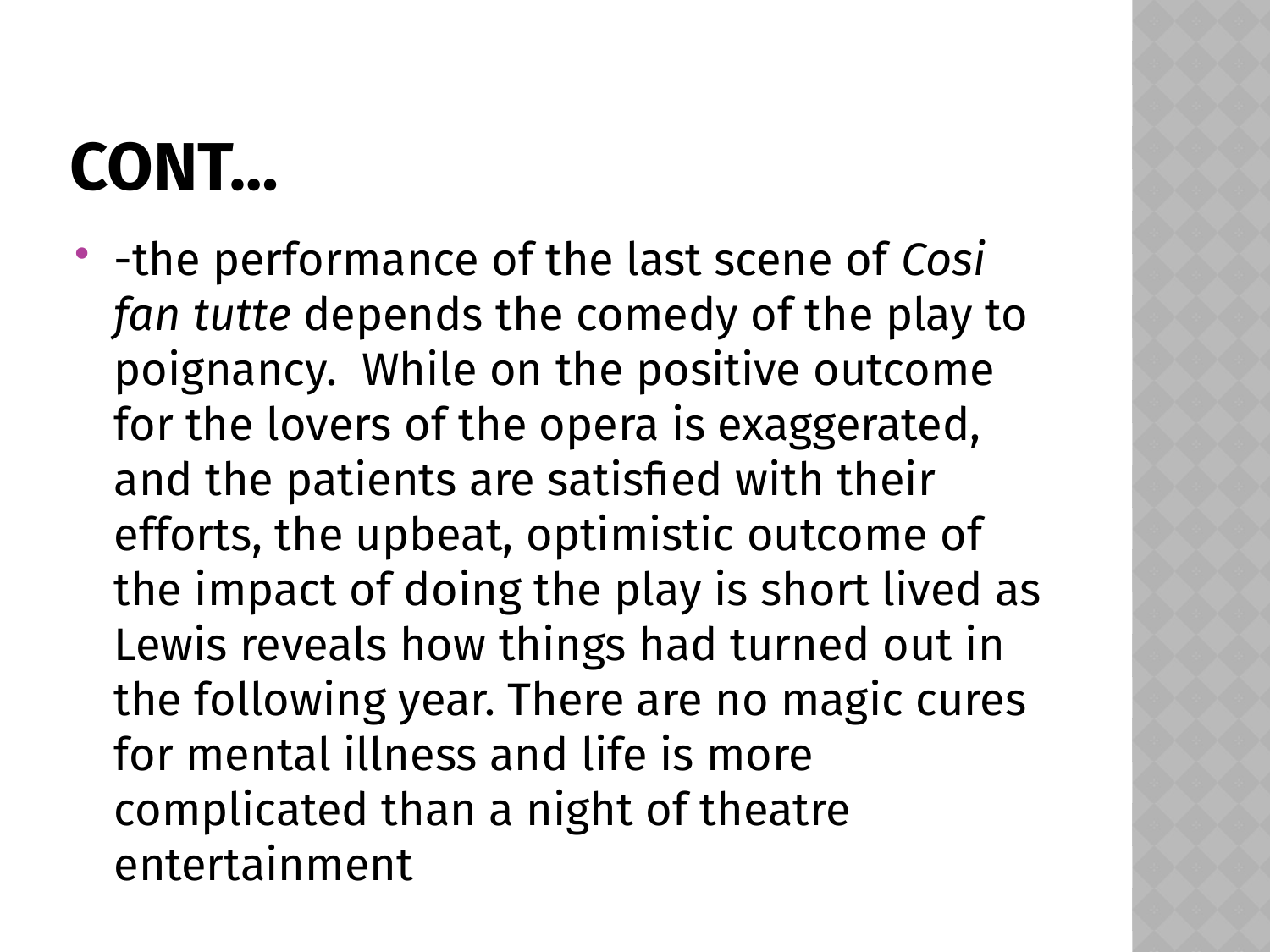

# Cont…
-the performance of the last scene of Cosi fan tutte depends the comedy of the play to poignancy.  While on the positive outcome for the lovers of the opera is exaggerated, and the patients are satisfied with their efforts, the upbeat, optimistic outcome of the impact of doing the play is short lived as Lewis reveals how things had turned out in the following year. There are no magic cures for mental illness and life is more complicated than a night of theatre entertainment